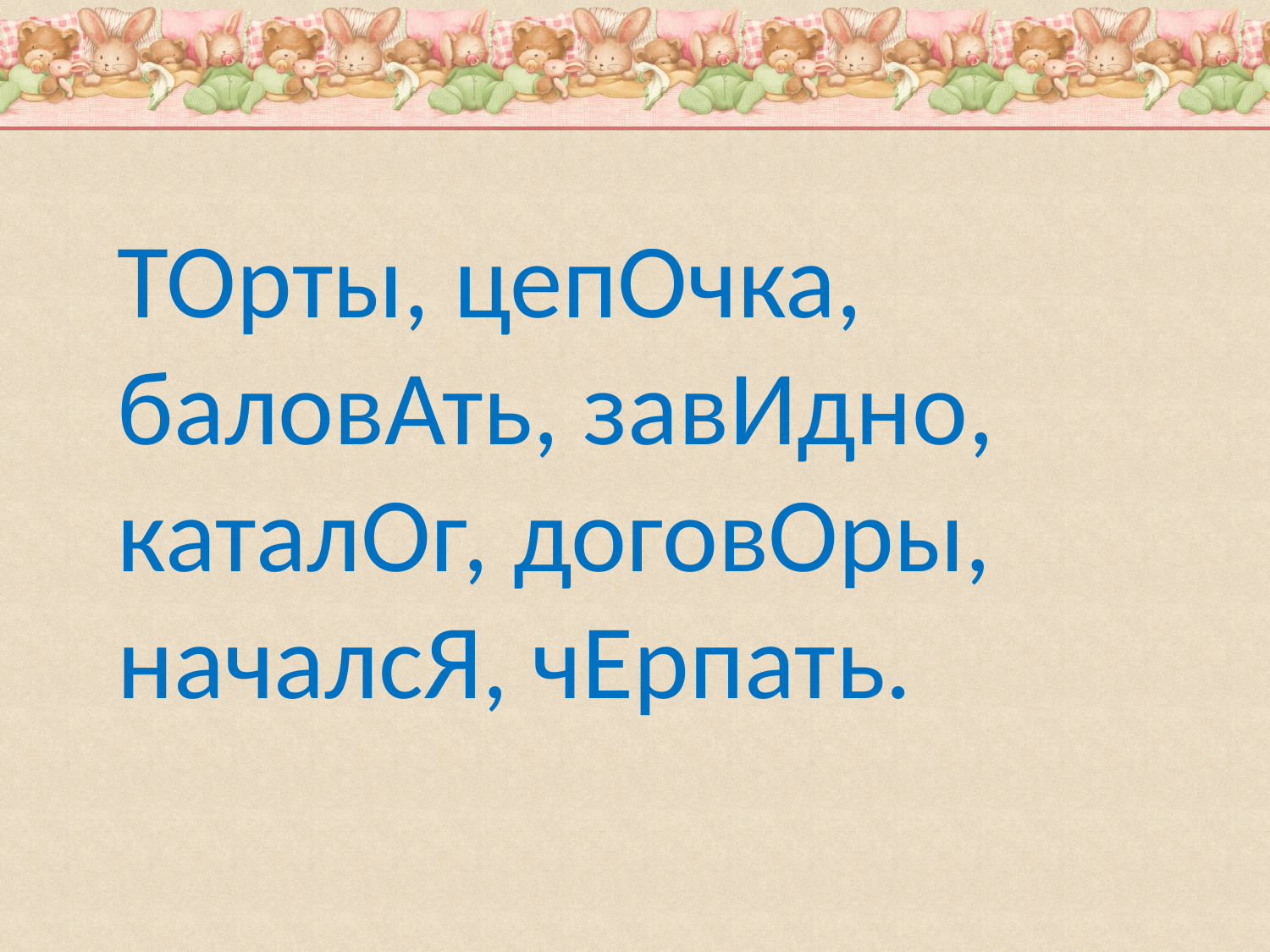

ТОрты, цепОчка, баловАть, завИдно, каталОг, договОры,   началсЯ, чЕрпать.